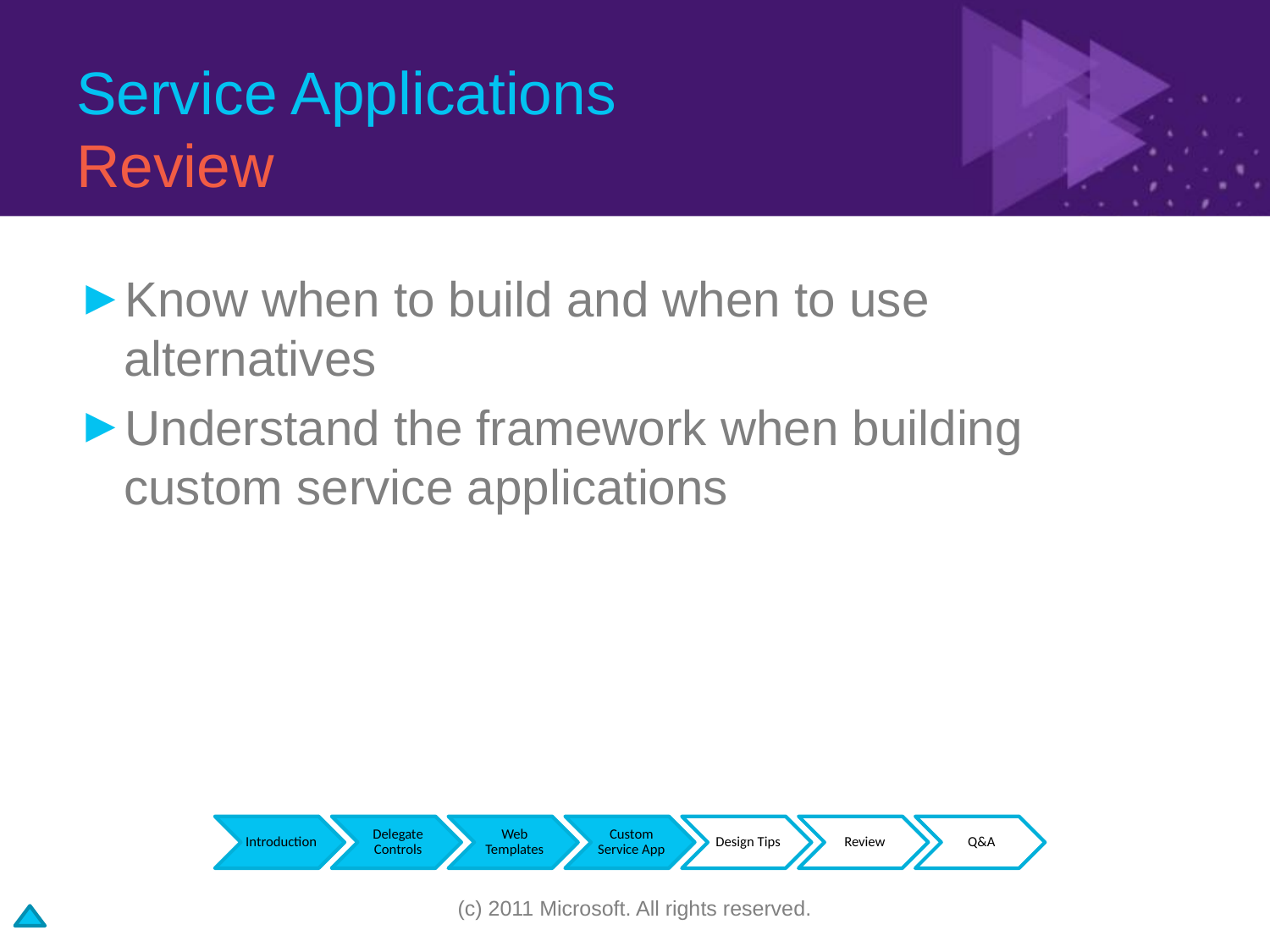

# Service Applications Review
Know when to build and when to use alternatives
Understand the framework when building custom service applications

Introduction
Delegate Controls
Web Templates
Custom Service App
Design Tips
Review
Q&A
(c) 2011 Microsoft. All rights reserved.